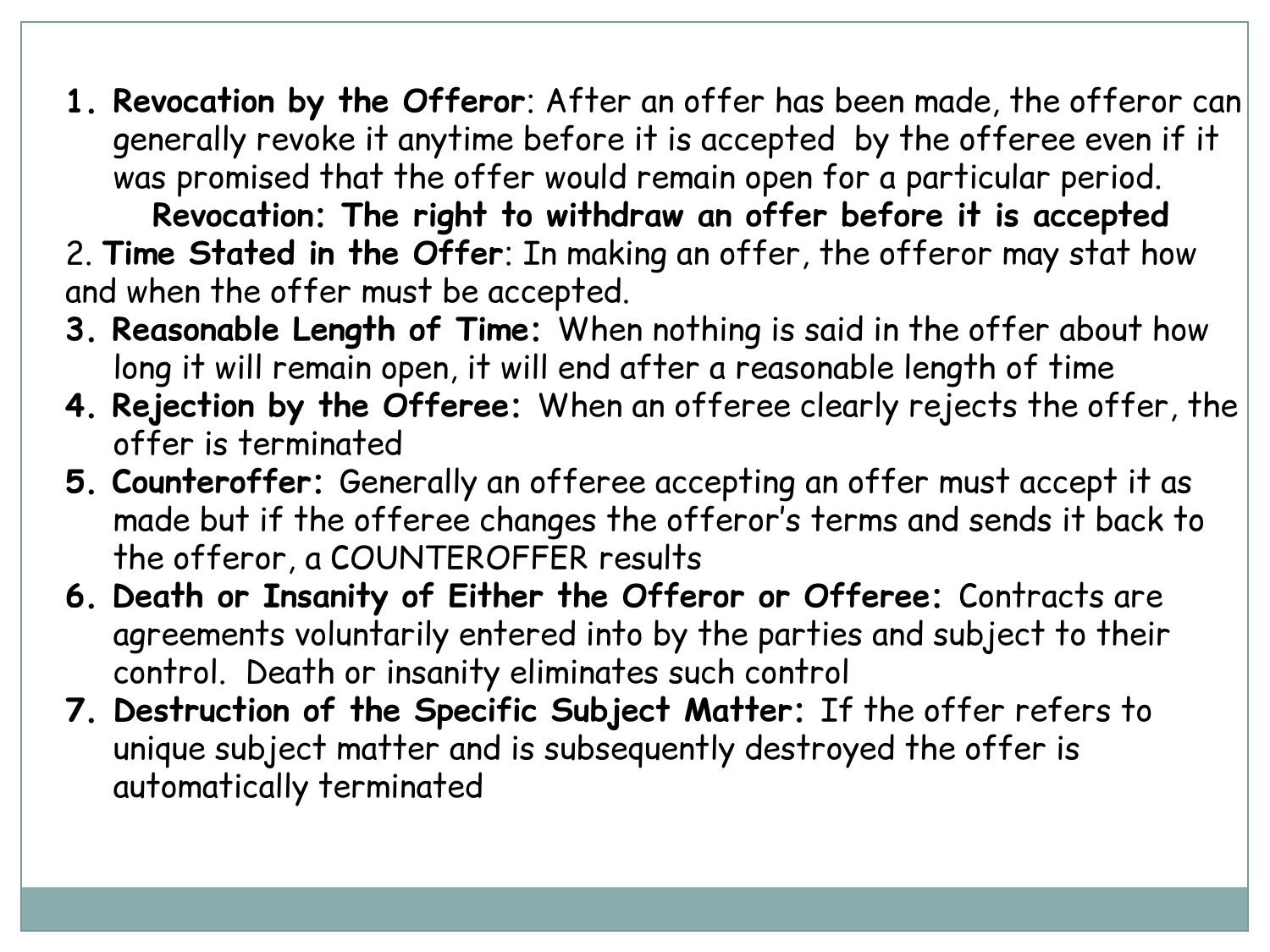

Revocation by the Offeror: After an offer has been made, the offeror can generally revoke it anytime before it is accepted  by the offeree even if it was promised that the offer would remain open for a particular period.
Revocation: The right to withdraw an offer before it is accepted
2. Time Stated in the Offer: In making an offer, the offeror may stat how and when the offer must be accepted.
3. Reasonable Length of Time: When nothing is said in the offer about how
     long it will remain open, it will end after a reasonable length of time
4. Rejection by the Offeree: When an offeree clearly rejects the offer, the
     offer is terminated
5. Counteroffer: Generally an offeree accepting an offer must accept it as
     made but if the offeree changes the offeror’s terms and sends it back to
     the offeror, a COUNTEROFFER results
6. Death or Insanity of Either the Offeror or Offeree: Contracts are
     agreements voluntarily entered into by the parties and subject to their
     control.  Death or insanity eliminates such control
Destruction of the Specific Subject Matter: If the offer refers to
     unique subject matter and is subsequently destroyed the offer is
     automatically terminated